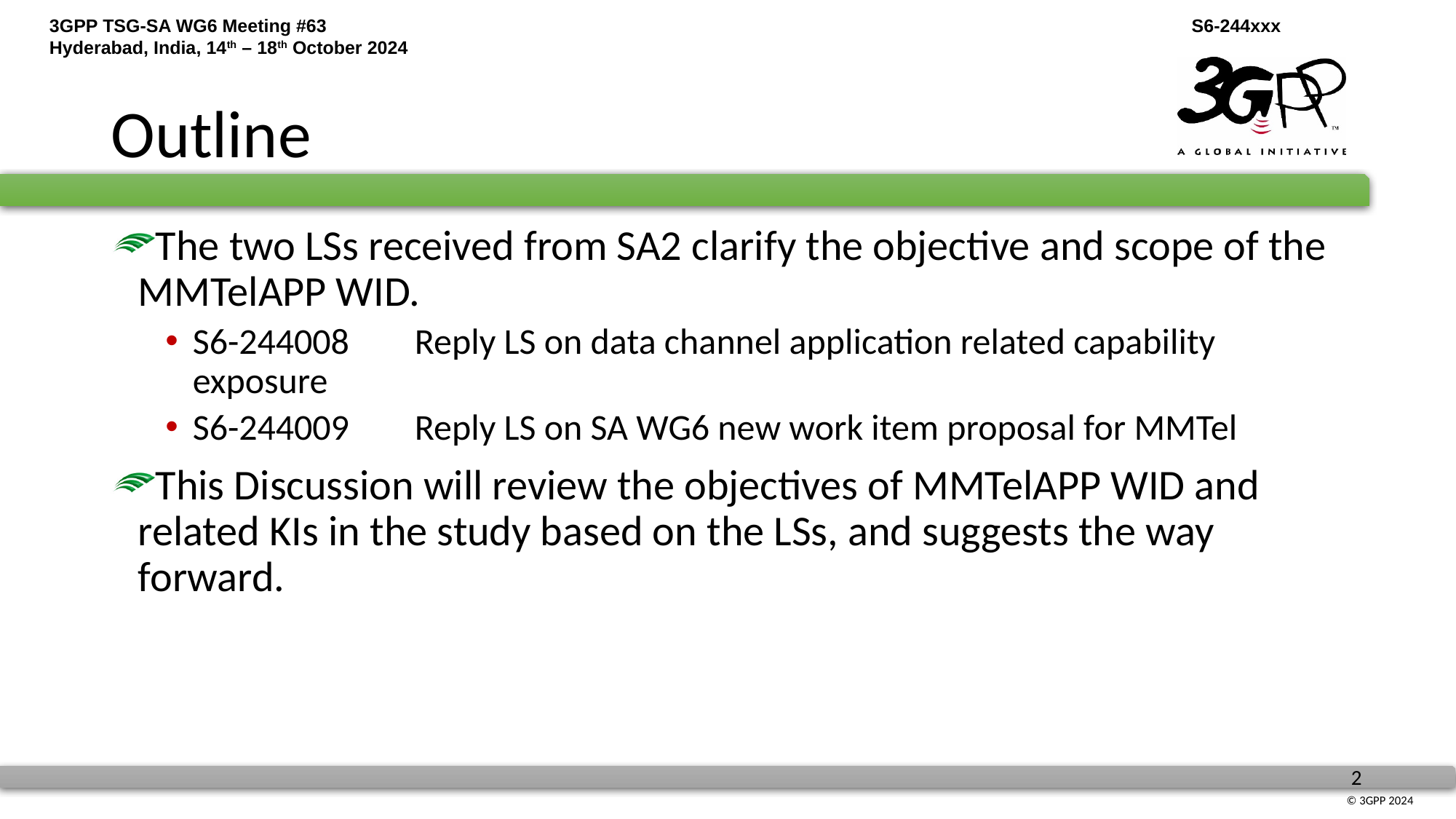

# Outline
The two LSs received from SA2 clarify the objective and scope of the MMTelAPP WID.
S6-244008        Reply LS on data channel application related capability exposure
S6-244009        Reply LS on SA WG6 new work item proposal for MMTel
This Discussion will review the objectives of MMTelAPP WID and related KIs in the study based on the LSs, and suggests the way forward.